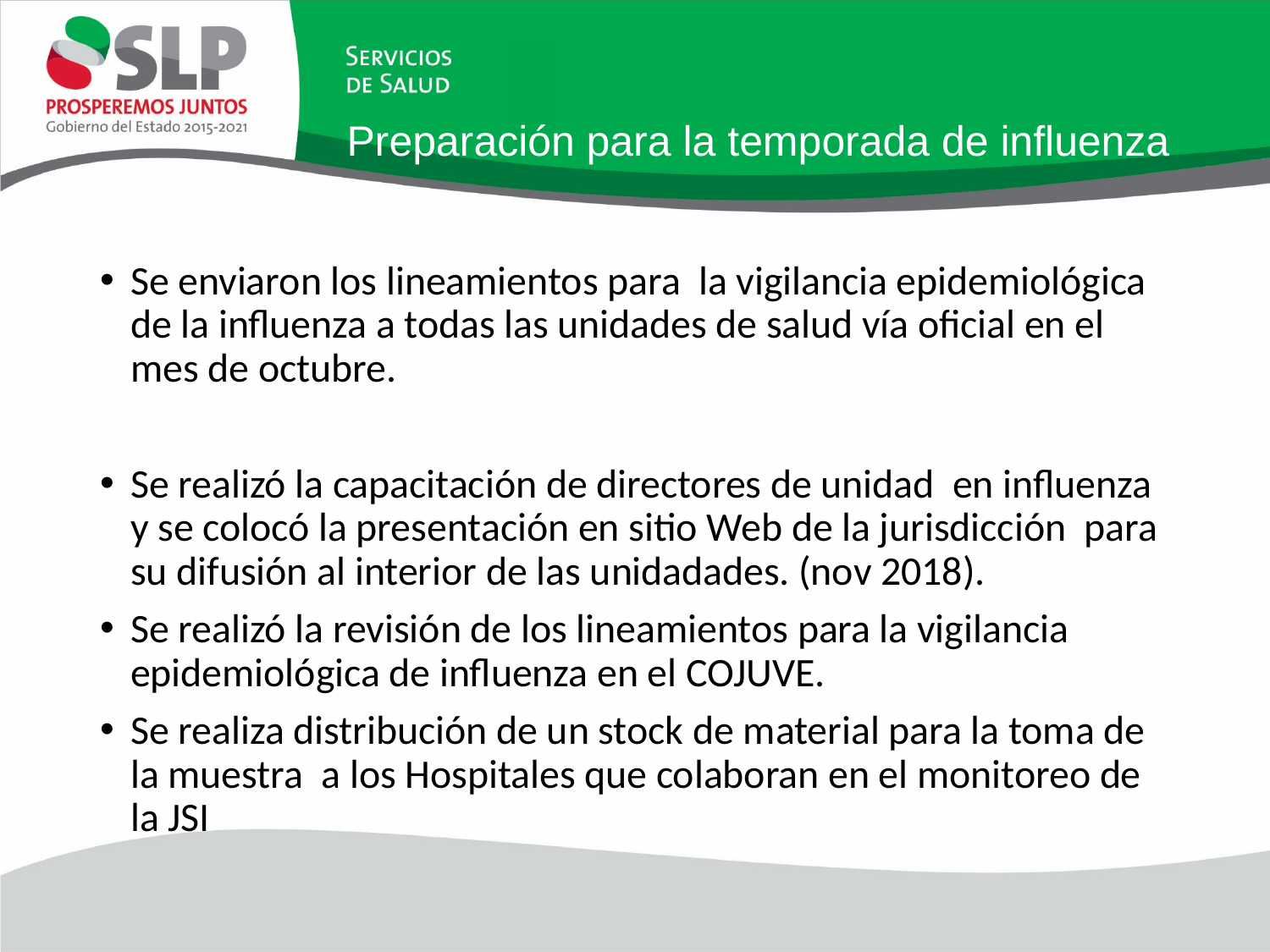

# Preparación para la temporada de influenza
Se enviaron los lineamientos para  la vigilancia epidemiológica de la influenza a todas las unidades de salud vía oficial en el mes de octubre.

Se realizó la capacitación de directores de unidad  en influenza y se colocó la presentación en sitio Web de la jurisdicción  para su difusión al interior de las unidadades. (nov 2018).
Se realizó la revisión de los lineamientos para la vigilancia epidemiológica de influenza en el COJUVE.
Se realiza distribución de un stock de material para la toma de la muestra  a los Hospitales que colaboran en el monitoreo de la JSI